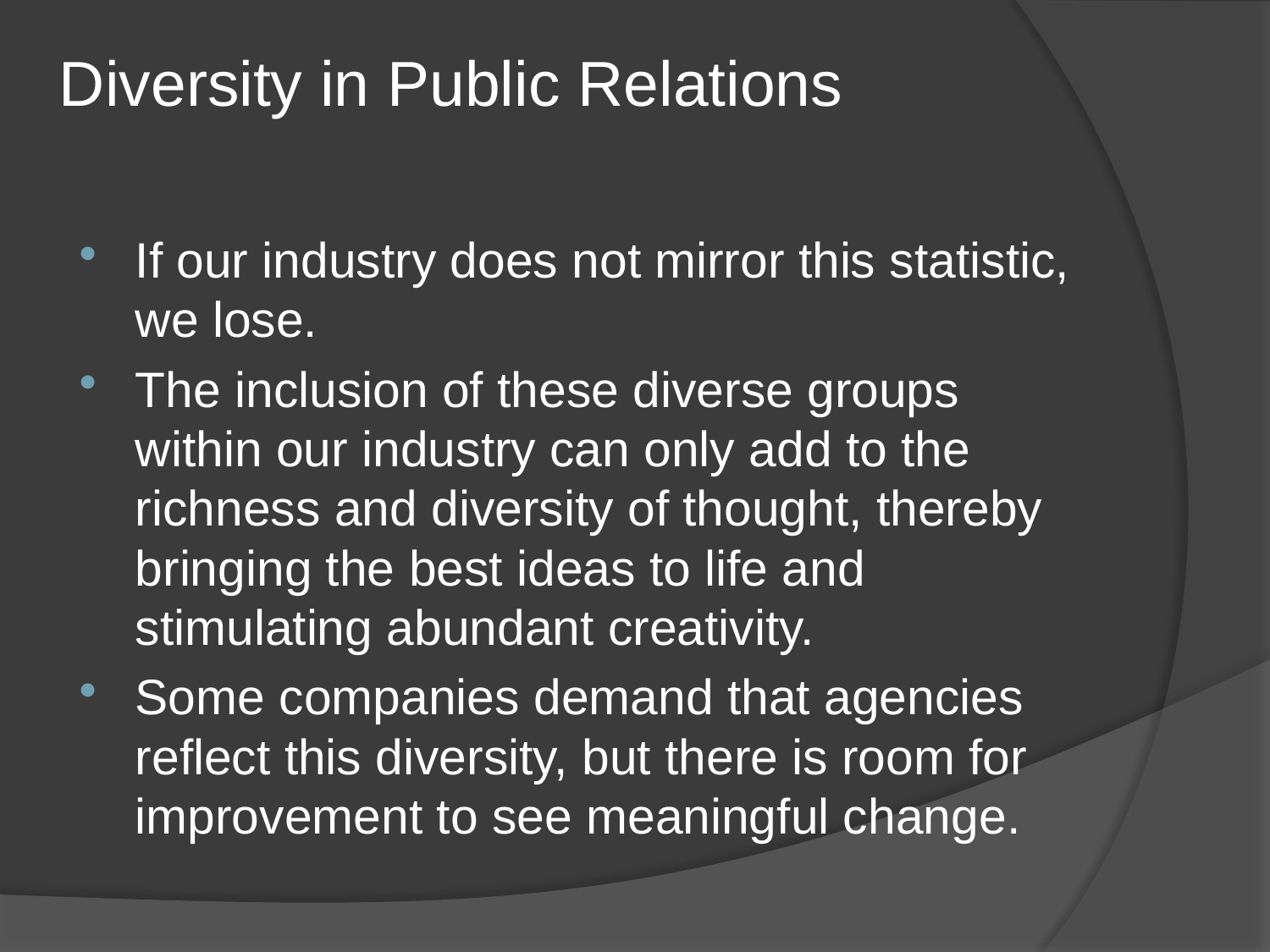

# Diversity in Public Relations
If our industry does not mirror this statistic, we lose.
The inclusion of these diverse groups within our industry can only add to the richness and diversity of thought, thereby bringing the best ideas to life and stimulating abundant creativity.
Some companies demand that agencies reflect this diversity, but there is room for improvement to see meaningful change.